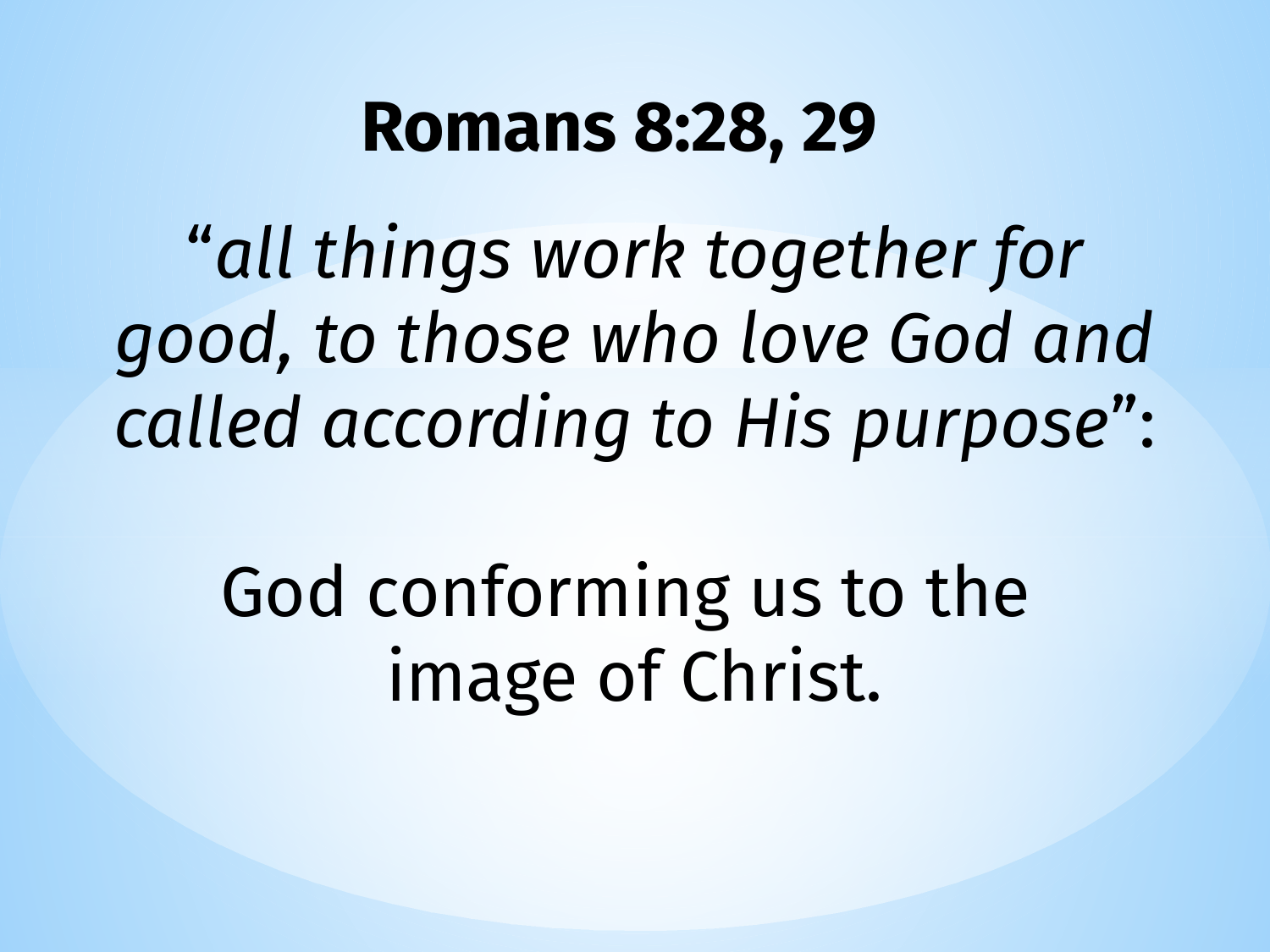

Romans 8:28, 29
“all things work together for good, to those who love God and called according to His purpose”:

God conforming us to the
image of Christ.